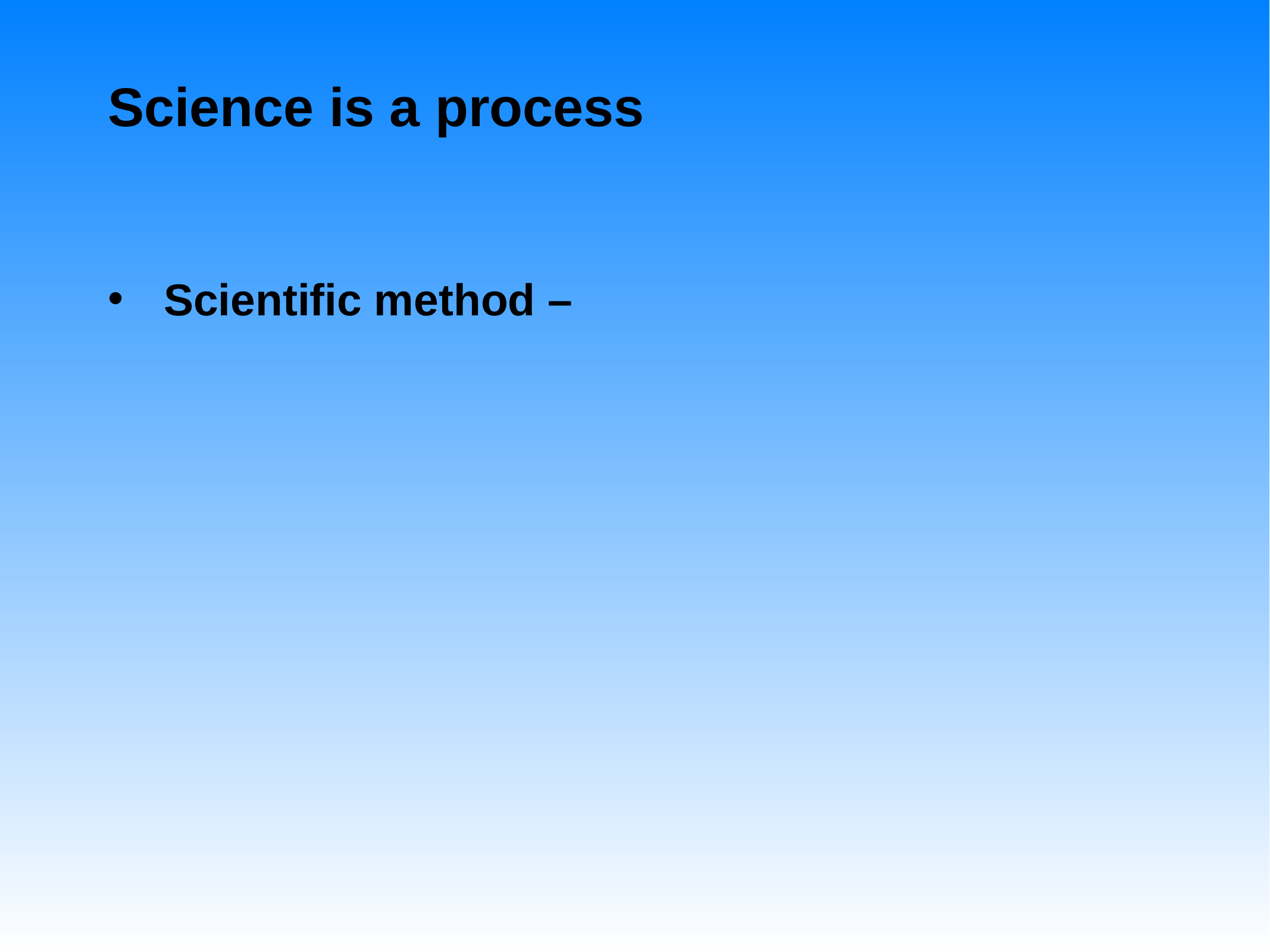

Science is a process

Scientific method –